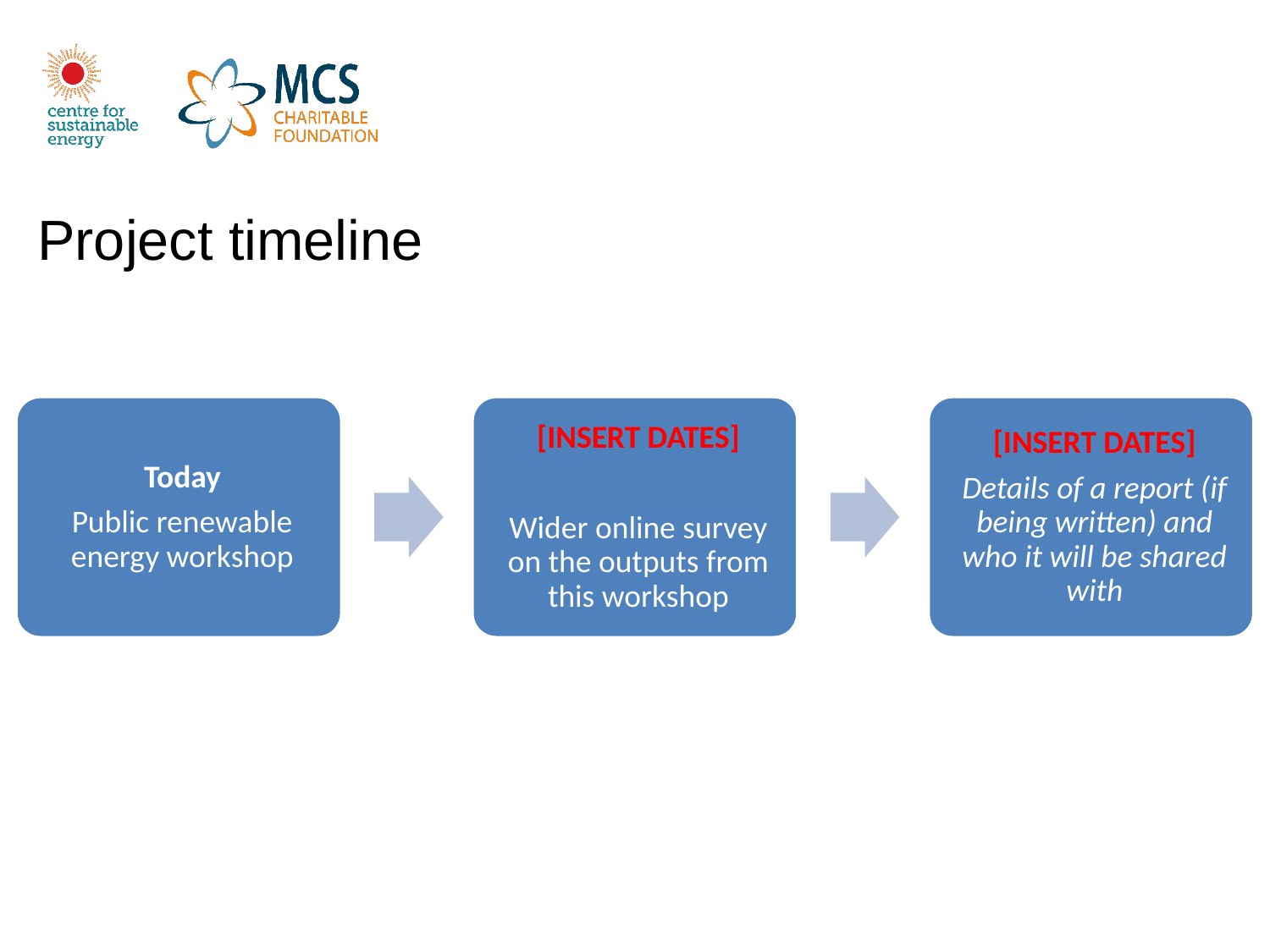

Project timeline
Today
Public renewable energy workshop

[INSERT DATES]

Wider online survey on the outputs from this workshop

[INSERT DATES]
Details of a report (if being written) and who it will be shared with